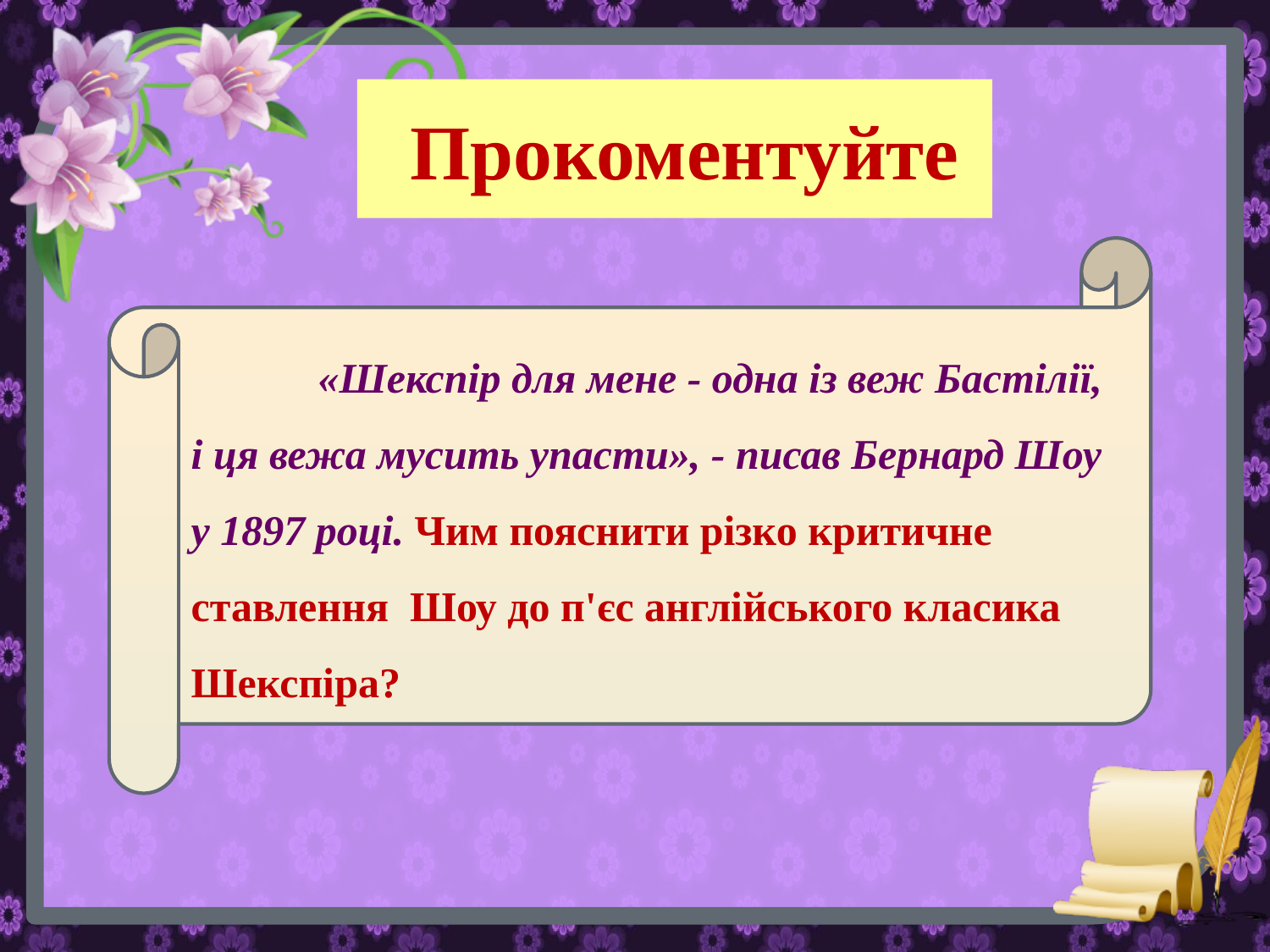

# Прокоментуйте
	«Шекспір для мене - одна із веж Бастілії, і ця вежа мусить упасти», - писав Бернард Шоу у 1897 році. Чим пояснити різко критичне ставлення  Шоу до п'єс англійського класика Шекспіра?